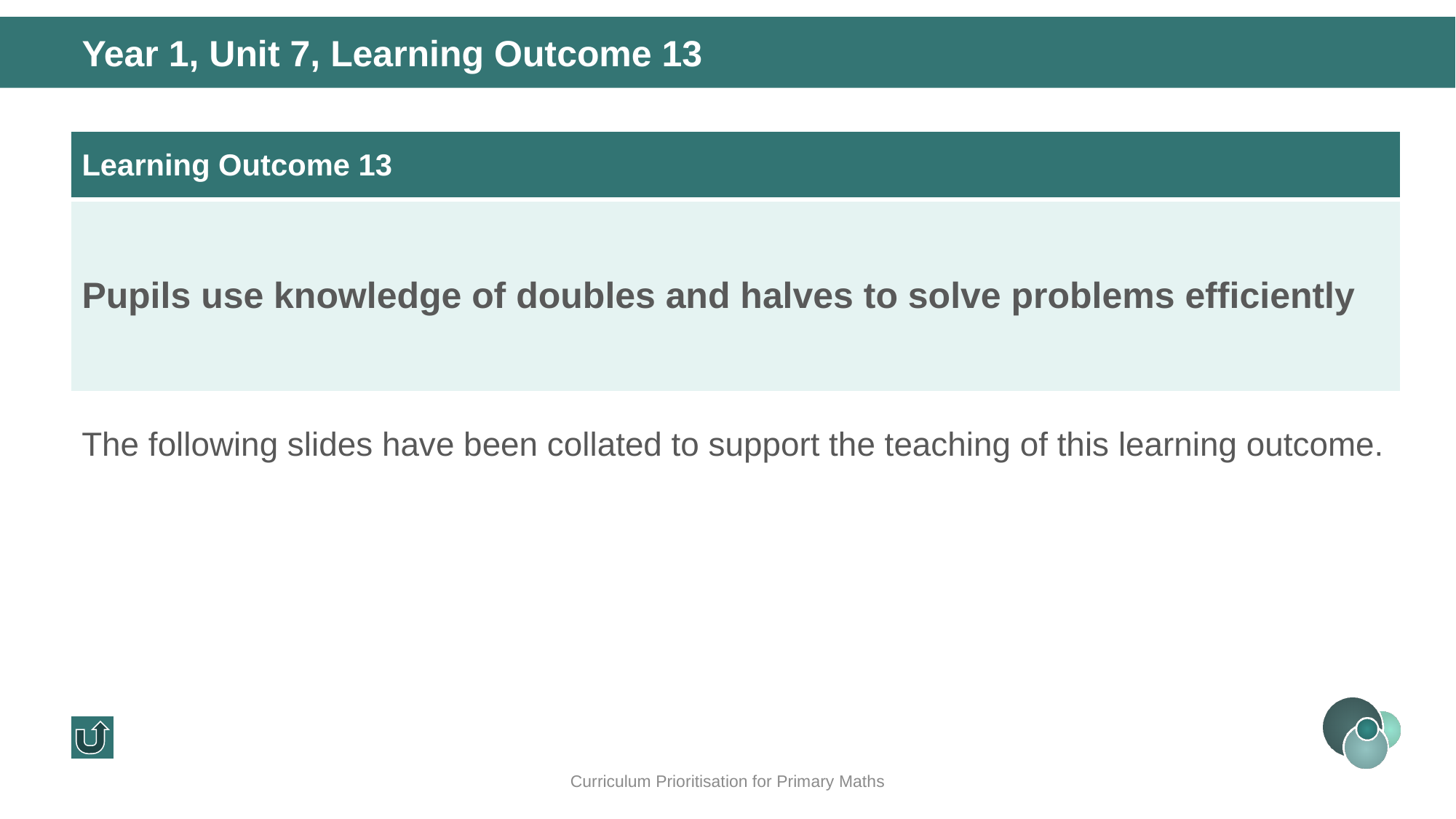

Year 1, Unit 7, Learning Outcome 13
| Learning Outcome 13 |
| --- |
| Pupils use knowledge of doubles and halves to solve problems efficiently |
The following slides have been collated to support the teaching of this learning outcome.

Curriculum Prioritisation for Primary Maths